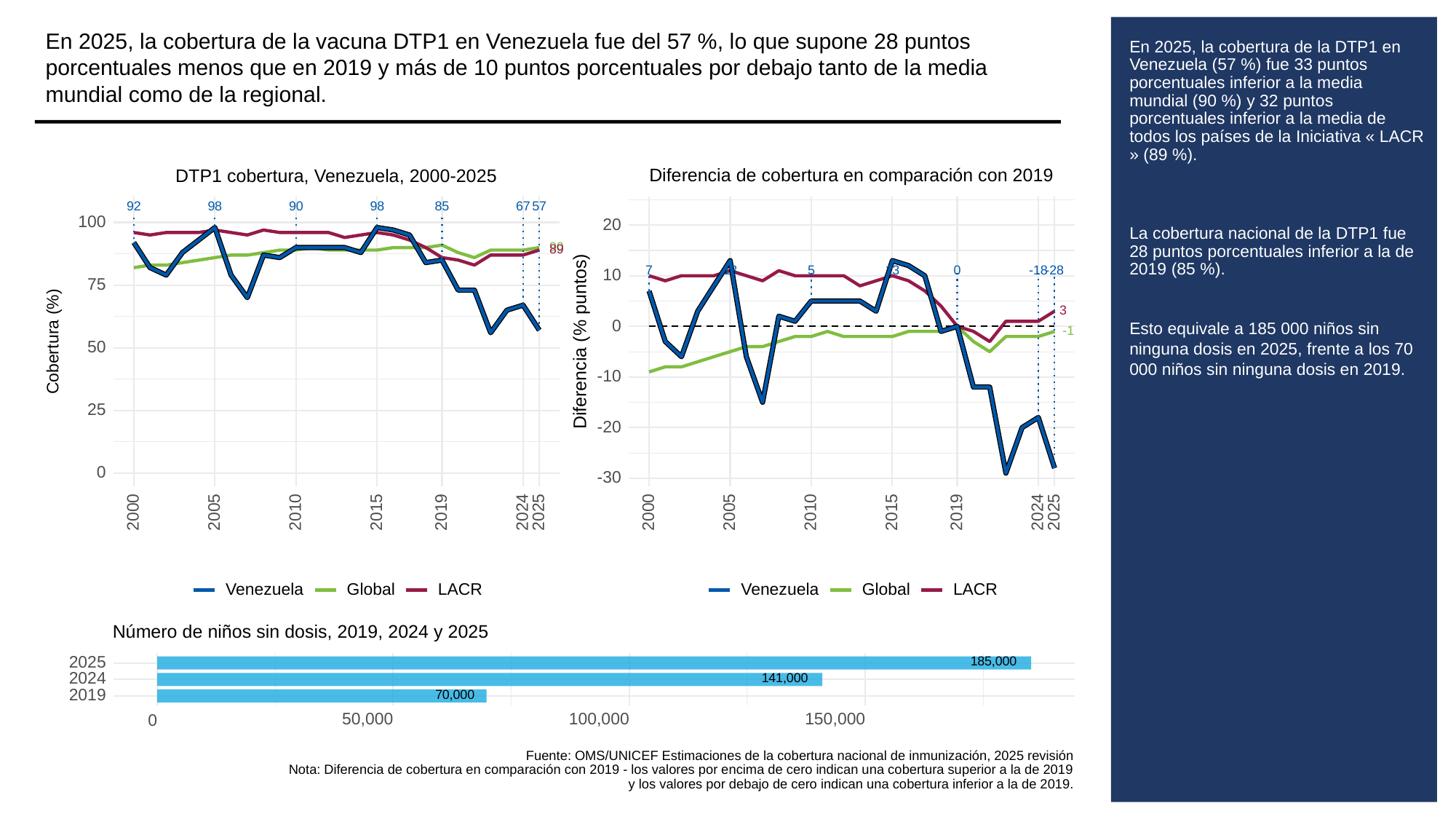

En 2025, la cobertura de la vacuna DTP1 en Venezuela fue del 57 %, lo que supone 28 puntos porcentuales menos que en 2019 y más de 10 puntos porcentuales por debajo tanto de la media mundial como de la regional.
# En 2025, la cobertura de la DTP1 en Venezuela (57 %) fue 33 puntos porcentuales inferior a la media mundial (90 %) y 32 puntos porcentuales inferior a la media de todos los países de la Iniciativa « LACR » (89 %).

La cobertura nacional de la DTP1 fue 28 puntos porcentuales inferior a la de 2019 (85 %).

Esto equivale a 185 000 niños sin ninguna dosis en 2025, frente a los 70 000 niños sin ninguna dosis en 2019.

Diferencia de cobertura en comparación con 2019
DTP1 cobertura, Venezuela, 2000-2025

92
98
90
98
85
67
57
100

20

90

89

13
13
0
-18
-28
5
7
10

75

3

0

-1
Diferencia (% puntos)
Cobertura (%)
50

-10

25

-20

0
-30

2000
2005
2010
2015
2019
2024
2025
2000
2005
2010
2015
2019
2024
2025
Global
LACR
Global
LACR
Venezuela
Venezuela

Número de niños sin dosis, 2019, 2024 y 2025

185,000
2025

141,000
2024

70,000
2019

50,000
100,000
150,000
0
Fuente: OMS/UNICEF Estimaciones de la cobertura nacional de inmunización, 2025 revisión
Nota: Diferencia de cobertura en comparación con 2019 - los valores por encima de cero indican una cobertura superior a la de 2019
y los valores por debajo de cero indican una cobertura inferior a la de 2019.